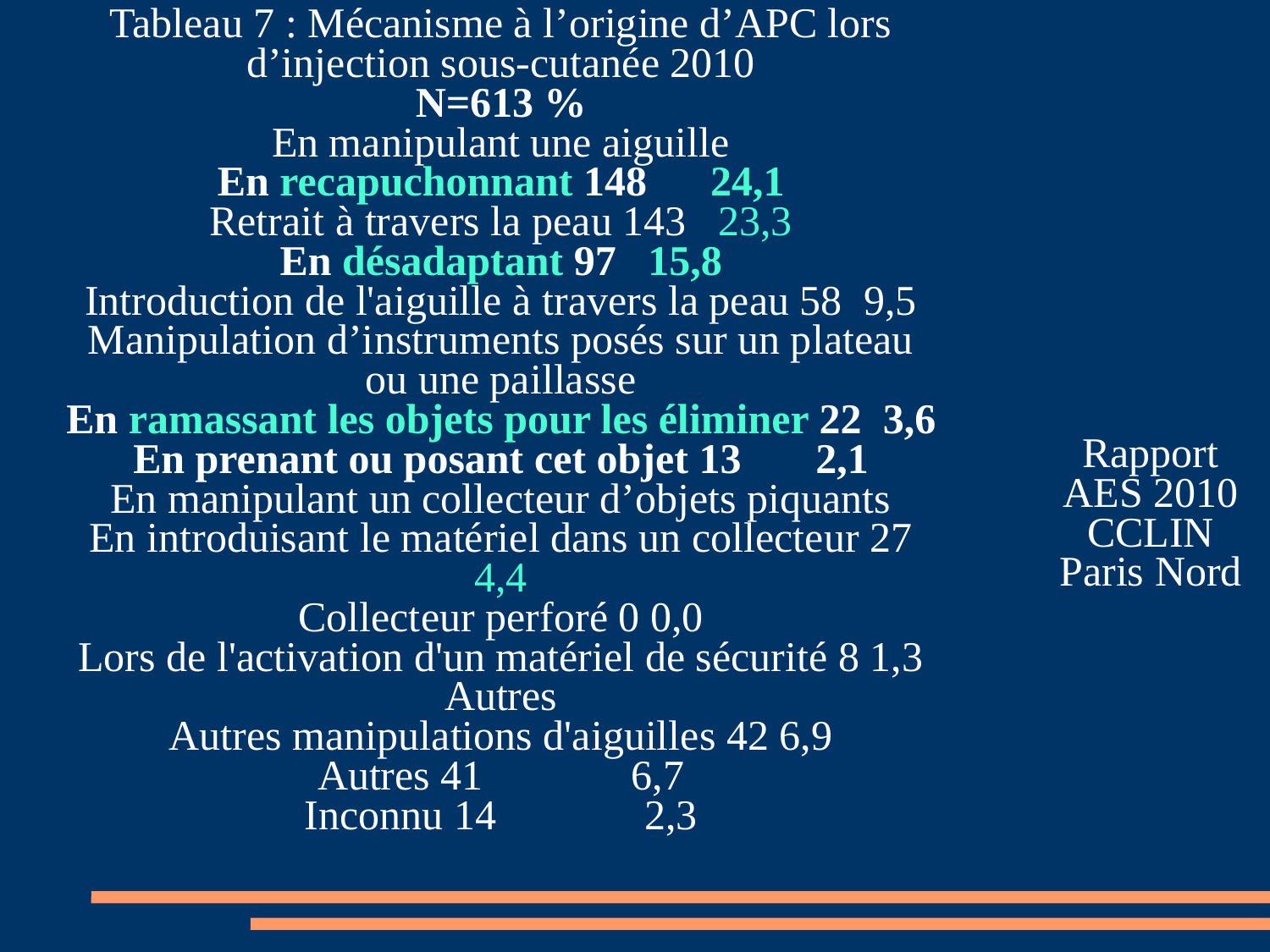

Tableau 7 : Mécanisme à l’origine d’APC lors d’injection sous-cutanée 2010
N=613 %
En manipulant une aiguille
En recapuchonnant 148      24,1
Retrait à travers la peau 143   23,3
En désadaptant 97   15,8
Introduction de l'aiguille à travers la peau 58  9,5
Manipulation d’instruments posés sur un plateau ou une paillasse
En ramassant les objets pour les éliminer 22  3,6
En prenant ou posant cet objet 13       2,1
En manipulant un collecteur d’objets piquants
En introduisant le matériel dans un collecteur 27 4,4
Collecteur perforé 0 0,0
Lors de l'activation d'un matériel de sécurité 8 1,3
Autres
Autres manipulations d'aiguilles 42 6,9
Autres 41              6,7
Inconnu 14              2,3
Rapport AES 2010 CCLIN Paris Nord